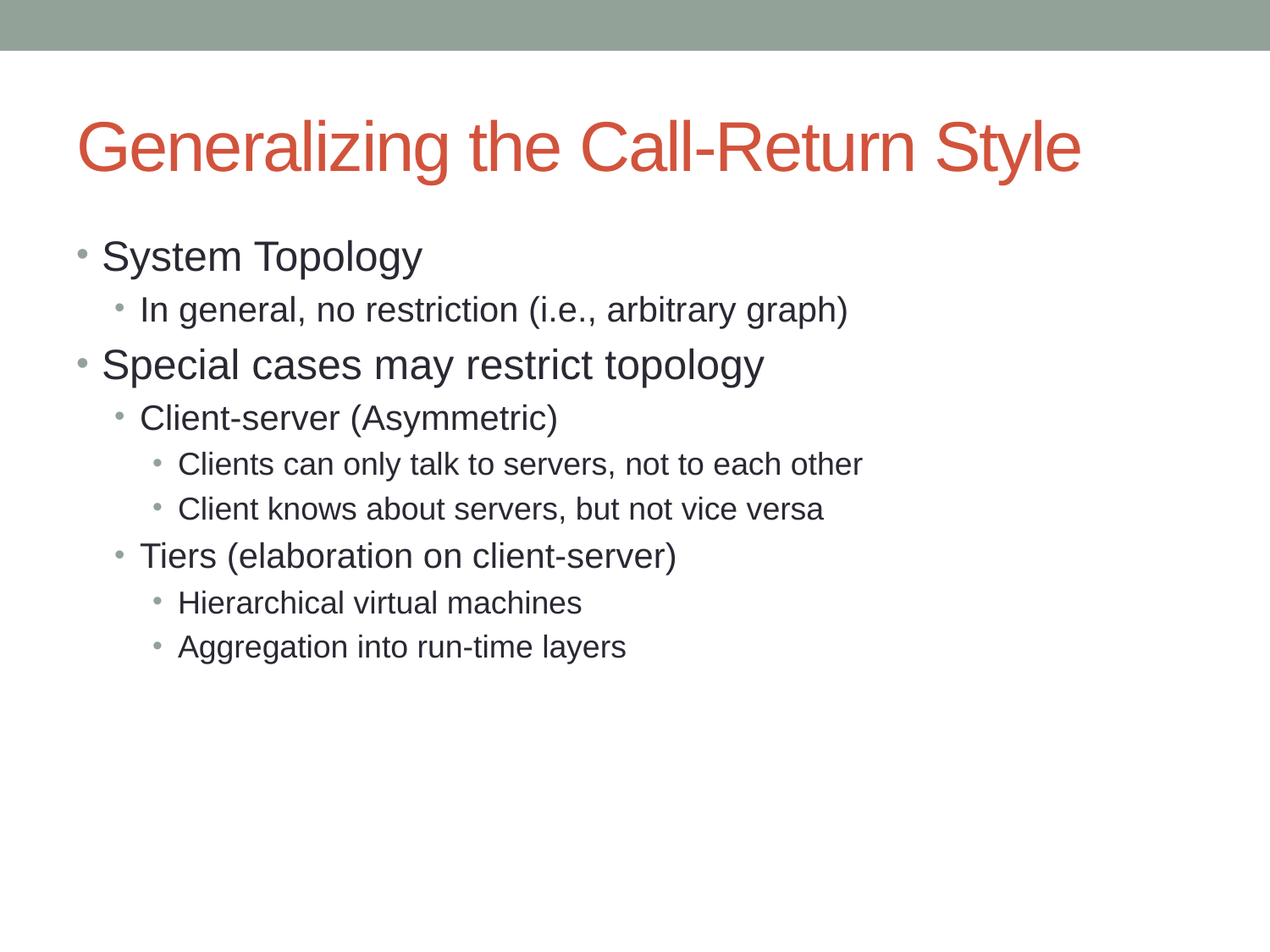

# Generalizing the Call-Return Style
System Topology
In general, no restriction (i.e., arbitrary graph)
Special cases may restrict topology
Client-server (Asymmetric)
Clients can only talk to servers, not to each other
Client knows about servers, but not vice versa
Tiers (elaboration on client-server)
Hierarchical virtual machines
Aggregation into run-time layers